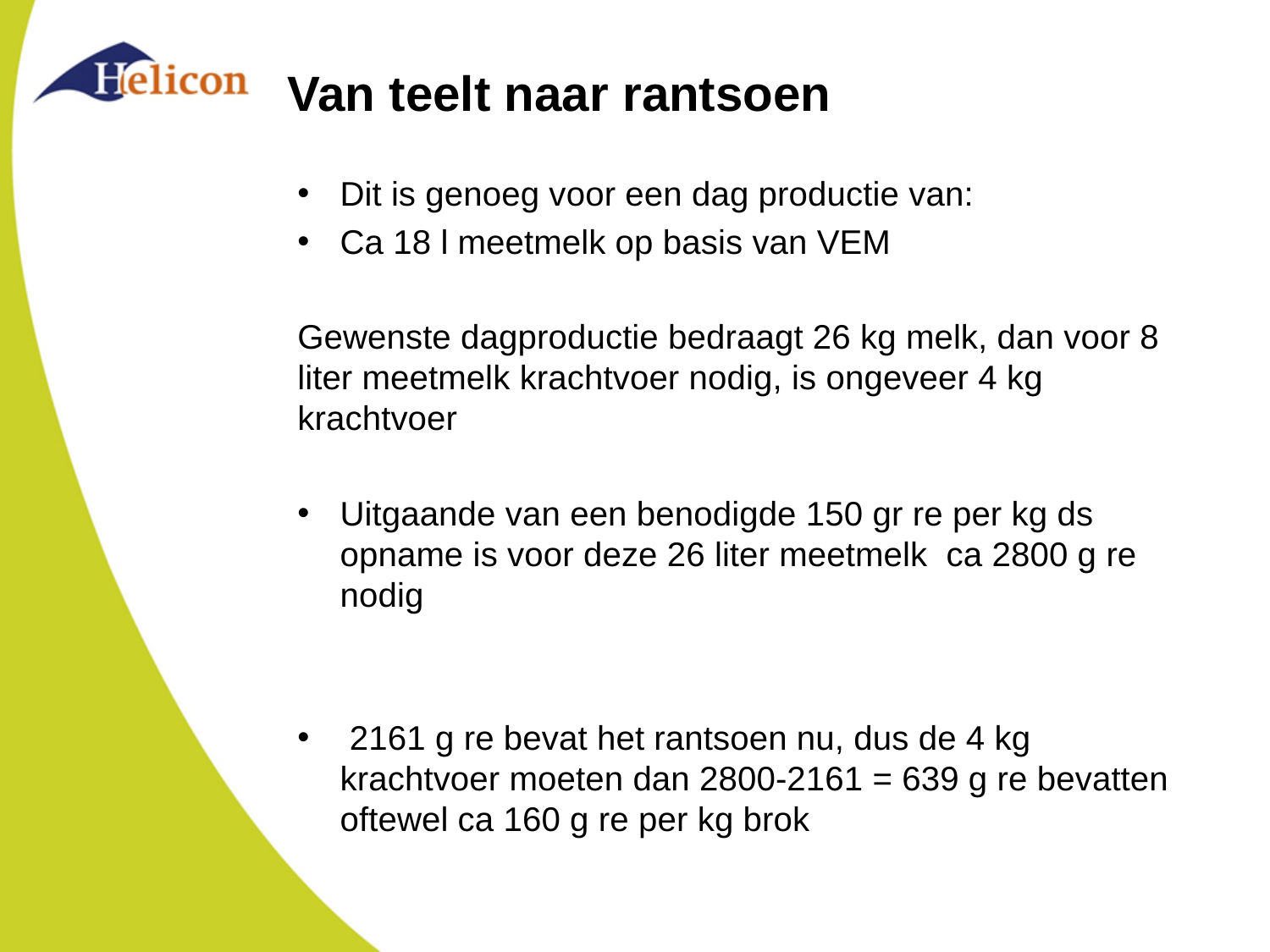

# Van teelt naar rantsoen
Dit is genoeg voor een dag productie van:
Ca 18 l meetmelk op basis van VEM

Gewenste dagproductie bedraagt 26 kg melk, dan voor 8 liter meetmelk krachtvoer nodig, is ongeveer 4 kg krachtvoer

Uitgaande van een benodigde 150 gr re per kg ds opname is voor deze 26 liter meetmelk  ca 2800 g re nodig

 2161 g re bevat het rantsoen nu, dus de 4 kg krachtvoer moeten dan 2800-2161 = 639 g re bevatten oftewel ca 160 g re per kg brok